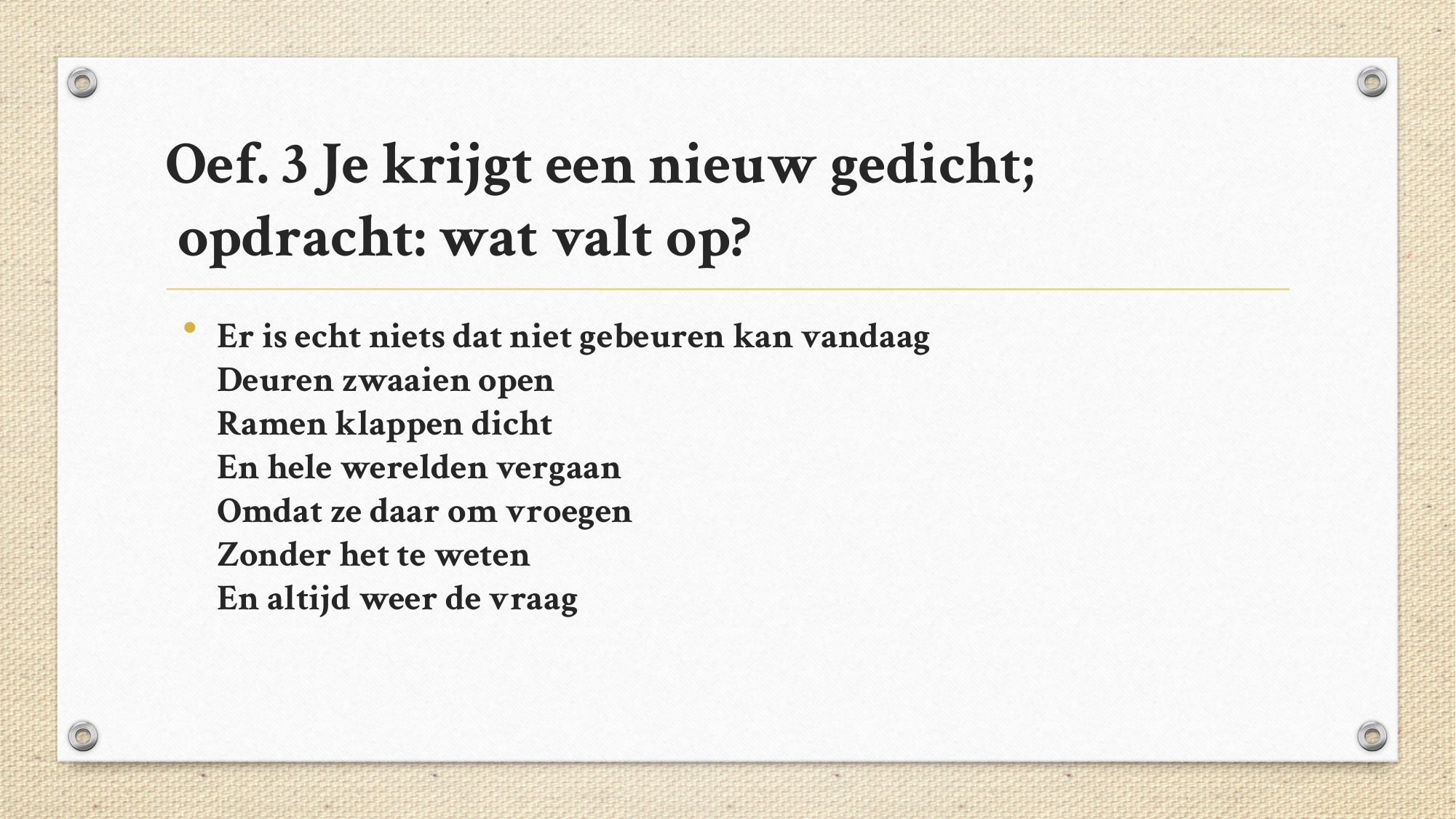

Oef. 3 Je krijgt een nieuw gedicht;
 opdracht: wat valt op?
Er is echt niets dat niet gebeuren kan vandaag
Deuren zwaaien open
Ramen klappen dicht
En hele werelden vergaan
Omdat ze daar om vroegen
Zonder het te weten
En altijd weer de vraag